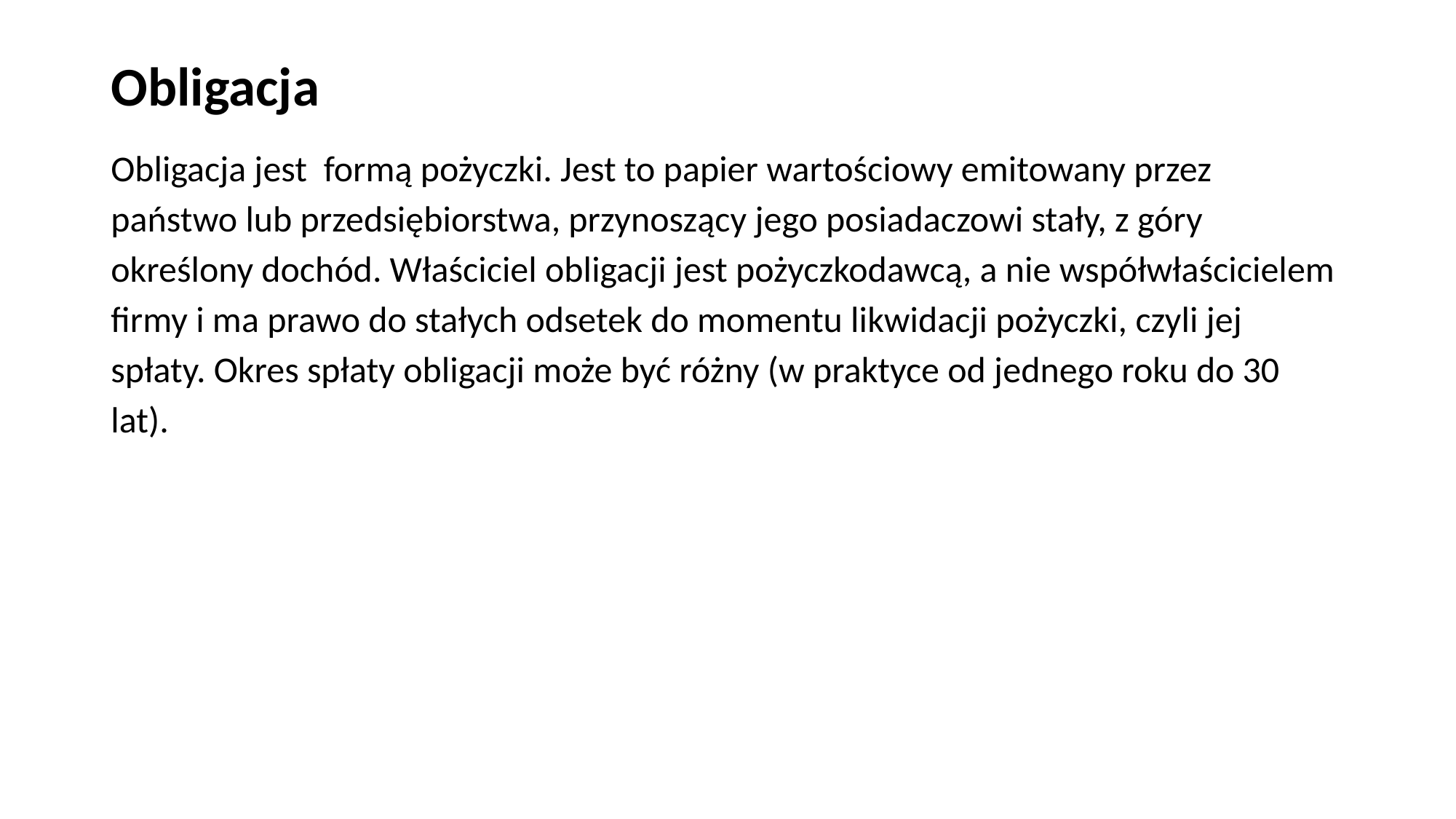

# Obligacja
Obligacja jest  formą pożyczki. Jest to papier wartościowy emitowany przez państwo lub przedsiębiorstwa, przynoszący jego posiadaczowi stały, z góry określony dochód. Właściciel obligacji jest pożyczkodawcą, a nie współwłaścicielem firmy i ma prawo do stałych odsetek do momentu likwidacji pożyczki, czyli jej spłaty. Okres spłaty obligacji może być różny (w praktyce od jednego roku do 30 lat).